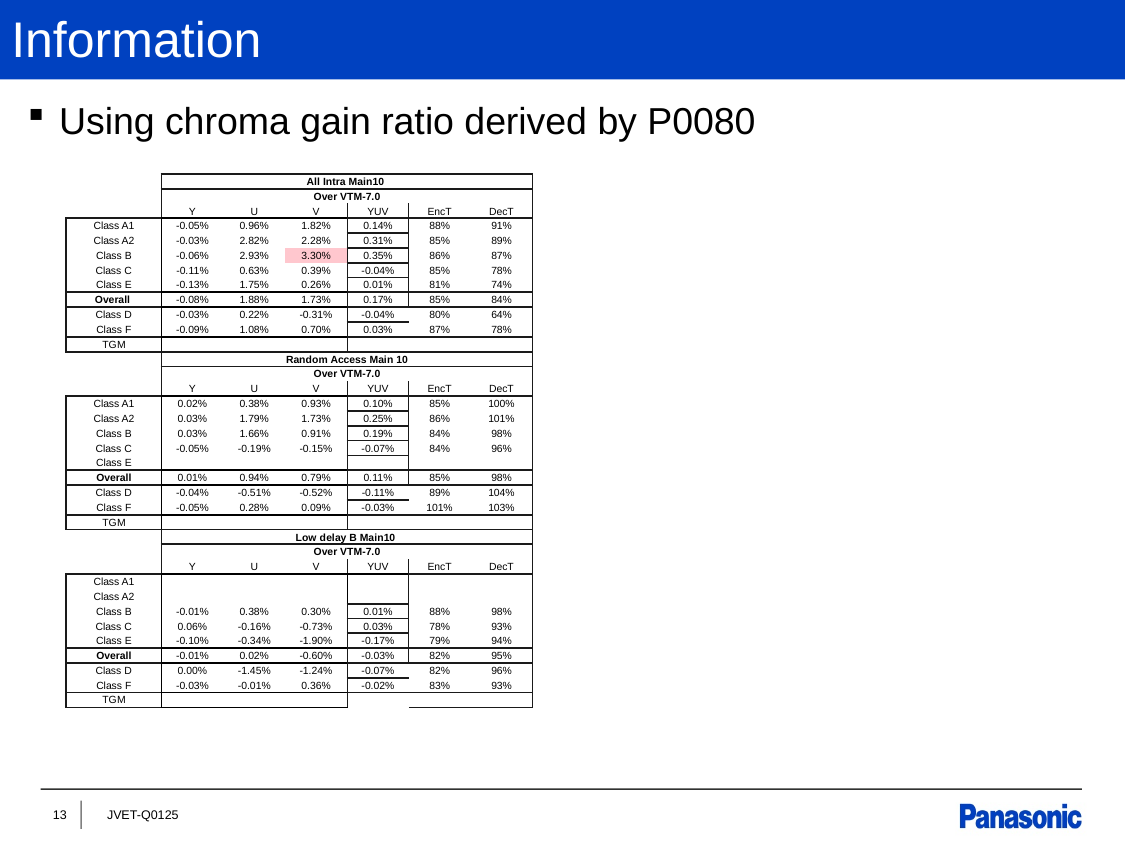

# Information
Using chroma gain ratio derived by P0080
|  | All Intra Main10 |  |  |  |  |  |
| --- | --- | --- | --- | --- | --- | --- |
|  | Over VTM-7.0 |  |  |  |  |  |
|  | Y | U | V | YUV | EncT | DecT |
| Class A1 | -0.05% | 0.96% | 1.82% | 0.14% | 88% | 91% |
| Class A2 | -0.03% | 2.82% | 2.28% | 0.31% | 85% | 89% |
| Class B | -0.06% | 2.93% | 3.30% | 0.35% | 86% | 87% |
| Class C | -0.11% | 0.63% | 0.39% | -0.04% | 85% | 78% |
| Class E | -0.13% | 1.75% | 0.26% | 0.01% | 81% | 74% |
| Overall | -0.08% | 1.88% | 1.73% | 0.17% | 85% | 84% |
| Class D | -0.03% | 0.22% | -0.31% | -0.04% | 80% | 64% |
| Class F | -0.09% | 1.08% | 0.70% | 0.03% | 87% | 78% |
| TGM |  |  |  |  |  |  |
|  | Random Access Main 10 |  |  |  |  |  |
|  | Over VTM-7.0 |  |  |  |  |  |
|  | Y | U | V | YUV | EncT | DecT |
| Class A1 | 0.02% | 0.38% | 0.93% | 0.10% | 85% | 100% |
| Class A2 | 0.03% | 1.79% | 1.73% | 0.25% | 86% | 101% |
| Class B | 0.03% | 1.66% | 0.91% | 0.19% | 84% | 98% |
| Class C | -0.05% | -0.19% | -0.15% | -0.07% | 84% | 96% |
| Class E |  |  |  |  |  |  |
| Overall | 0.01% | 0.94% | 0.79% | 0.11% | 85% | 98% |
| Class D | -0.04% | -0.51% | -0.52% | -0.11% | 89% | 104% |
| Class F | -0.05% | 0.28% | 0.09% | -0.03% | 101% | 103% |
| TGM |  |  |  |  |  |  |
|  | Low delay B Main10 |  |  |  |  |  |
|  | Over VTM-7.0 |  |  |  |  |  |
|  | Y | U | V | YUV | EncT | DecT |
| Class A1 |  |  |  |  |  |  |
| Class A2 |  |  |  |  |  |  |
| Class B | -0.01% | 0.38% | 0.30% | 0.01% | 88% | 98% |
| Class C | 0.06% | -0.16% | -0.73% | 0.03% | 78% | 93% |
| Class E | -0.10% | -0.34% | -1.90% | -0.17% | 79% | 94% |
| Overall | -0.01% | 0.02% | -0.60% | -0.03% | 82% | 95% |
| Class D | 0.00% | -1.45% | -1.24% | -0.07% | 82% | 96% |
| Class F | -0.03% | -0.01% | 0.36% | -0.02% | 83% | 93% |
| TGM |  |  |  |  |  |  |